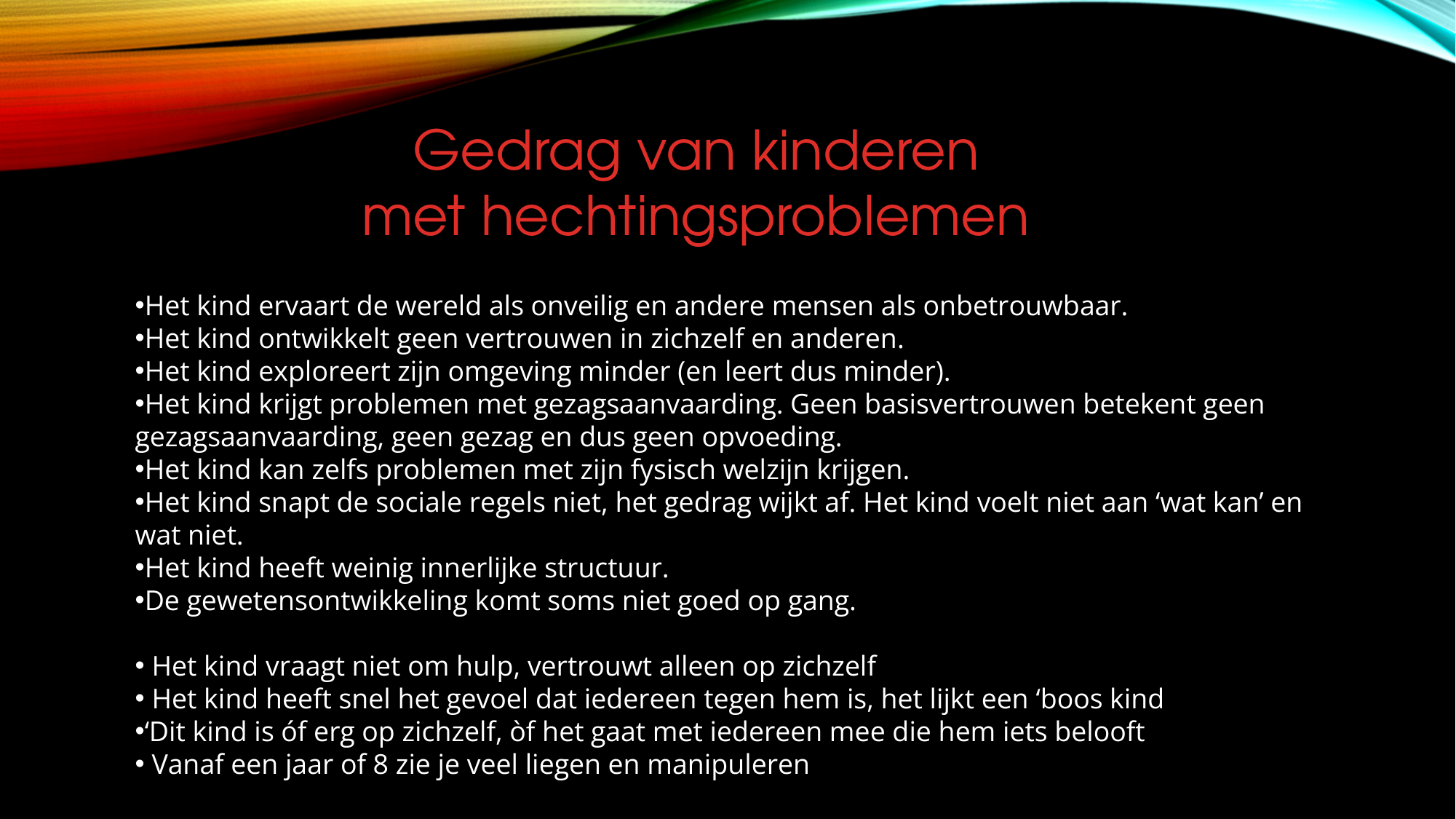

Gedrag van kinderen
met hechtingsproblemen
Het kind ervaart de wereld als onveilig en andere mensen als onbetrouwbaar.
Het kind ontwikkelt geen vertrouwen in zichzelf en anderen.
Het kind exploreert zijn omgeving minder (en leert dus minder).
Het kind krijgt problemen met gezagsaanvaarding. Geen basisvertrouwen betekent geen gezagsaanvaarding, geen gezag en dus geen opvoeding.
Het kind kan zelfs problemen met zijn fysisch welzijn krijgen.
Het kind snapt de sociale regels niet, het gedrag wijkt af. Het kind voelt niet aan ‘wat kan’ en wat niet.
Het kind heeft weinig innerlijke structuur.
De gewetensontwikkeling komt soms niet goed op gang.

 Het kind vraagt niet om hulp, vertrouwt alleen op zichzelf
 Het kind heeft snel het gevoel dat iedereen tegen hem is, het lijkt een ‘boos kind
‘Dit kind is óf erg op zichzelf, òf het gaat met iedereen mee die hem iets belooft
 Vanaf een jaar of 8 zie je veel liegen en manipuleren